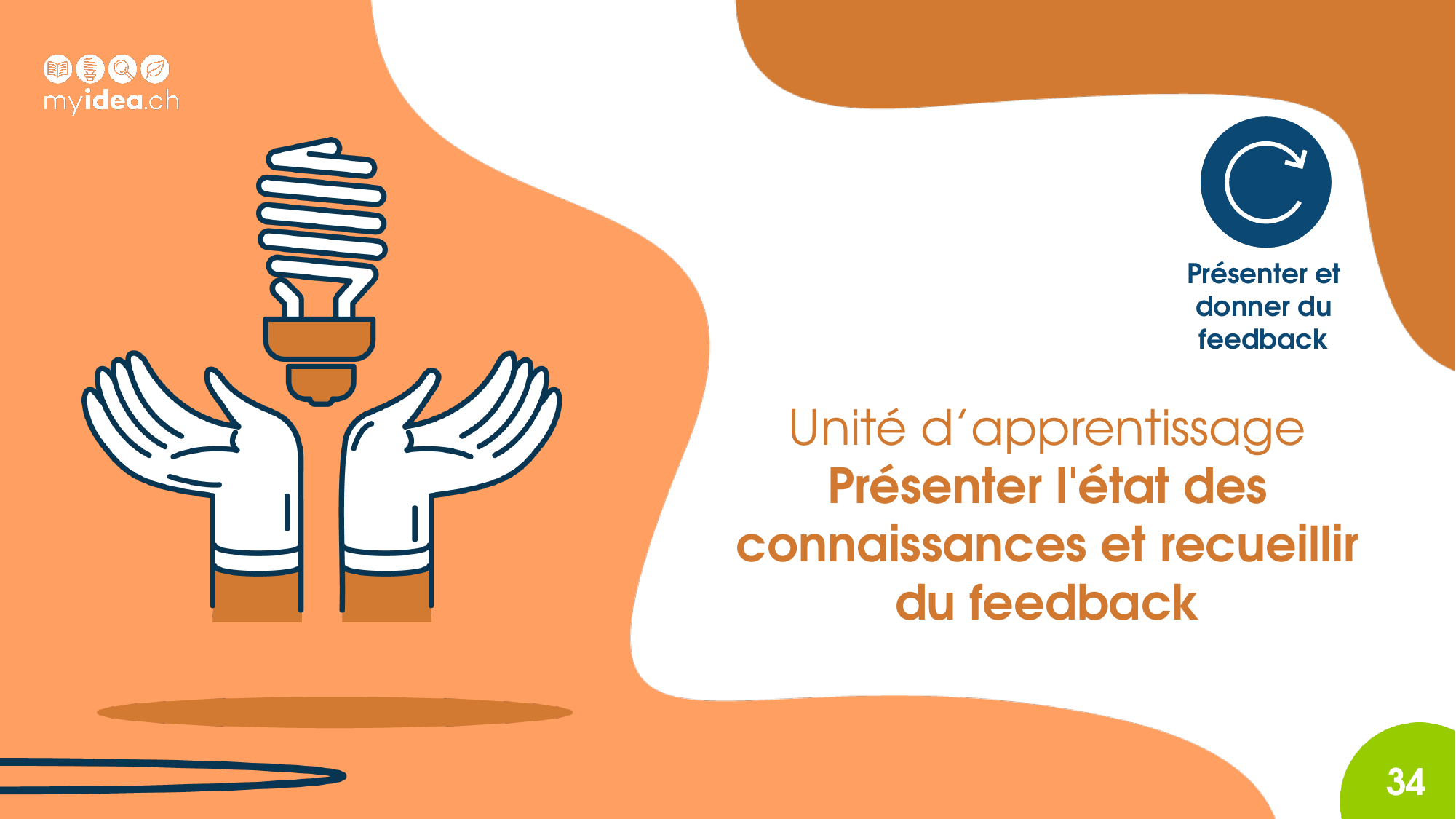

Présenter et donner du feedback
Unité d’apprentissage
Présenter l'état des connaissances et recueillir du feedback
34